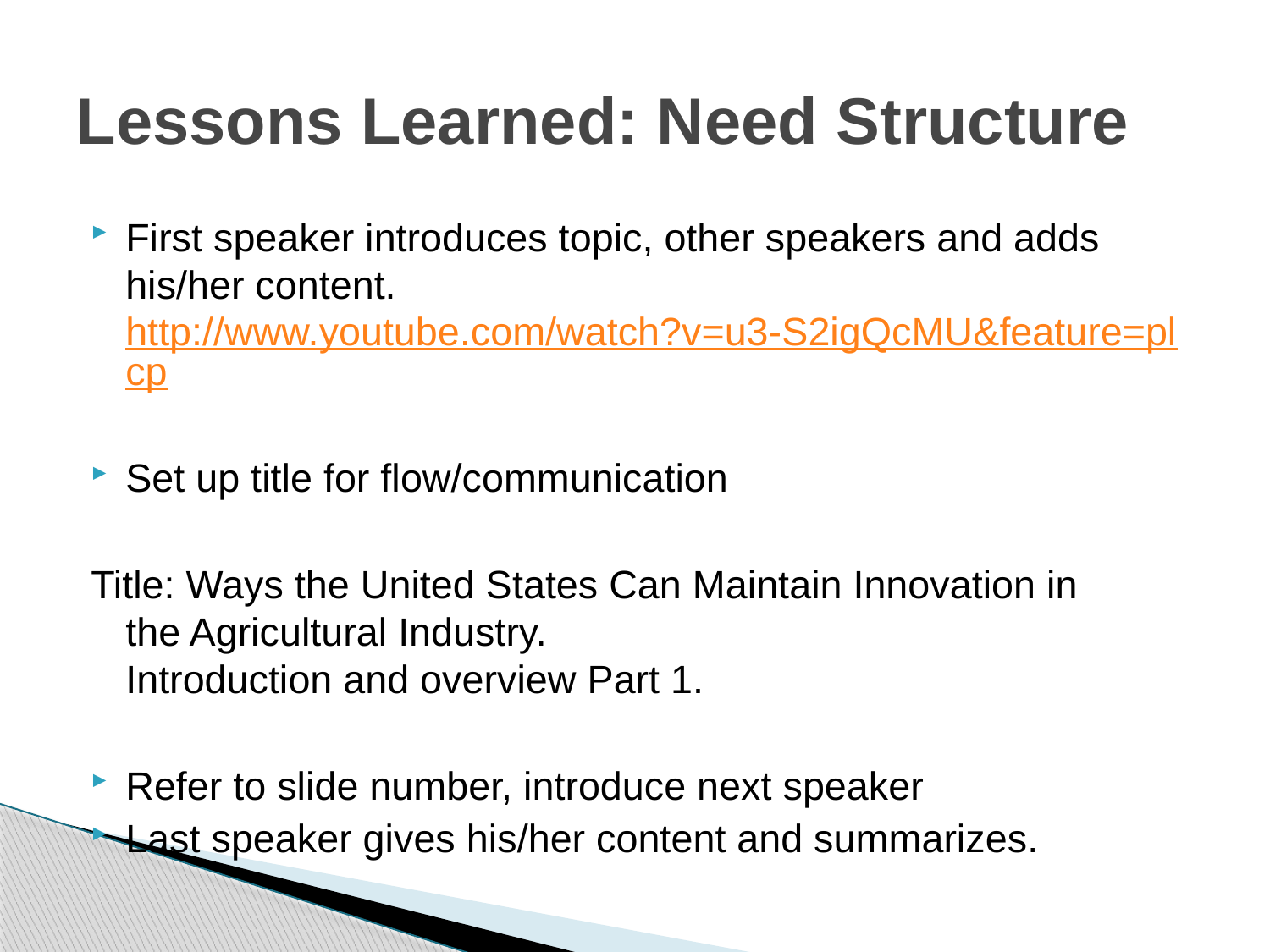

# Lessons Learned: Need Structure
First speaker introduces topic, other speakers and adds his/her content. http://www.youtube.com/watch?v=u3-S2igQcMU&feature=plcp

Set up title for flow/communication

Title: Ways the United States Can Maintain Innovation in 	the Agricultural Industry.
	Introduction and overview Part 1.

Refer to slide number, introduce next speaker
Last speaker gives his/her content and summarizes.